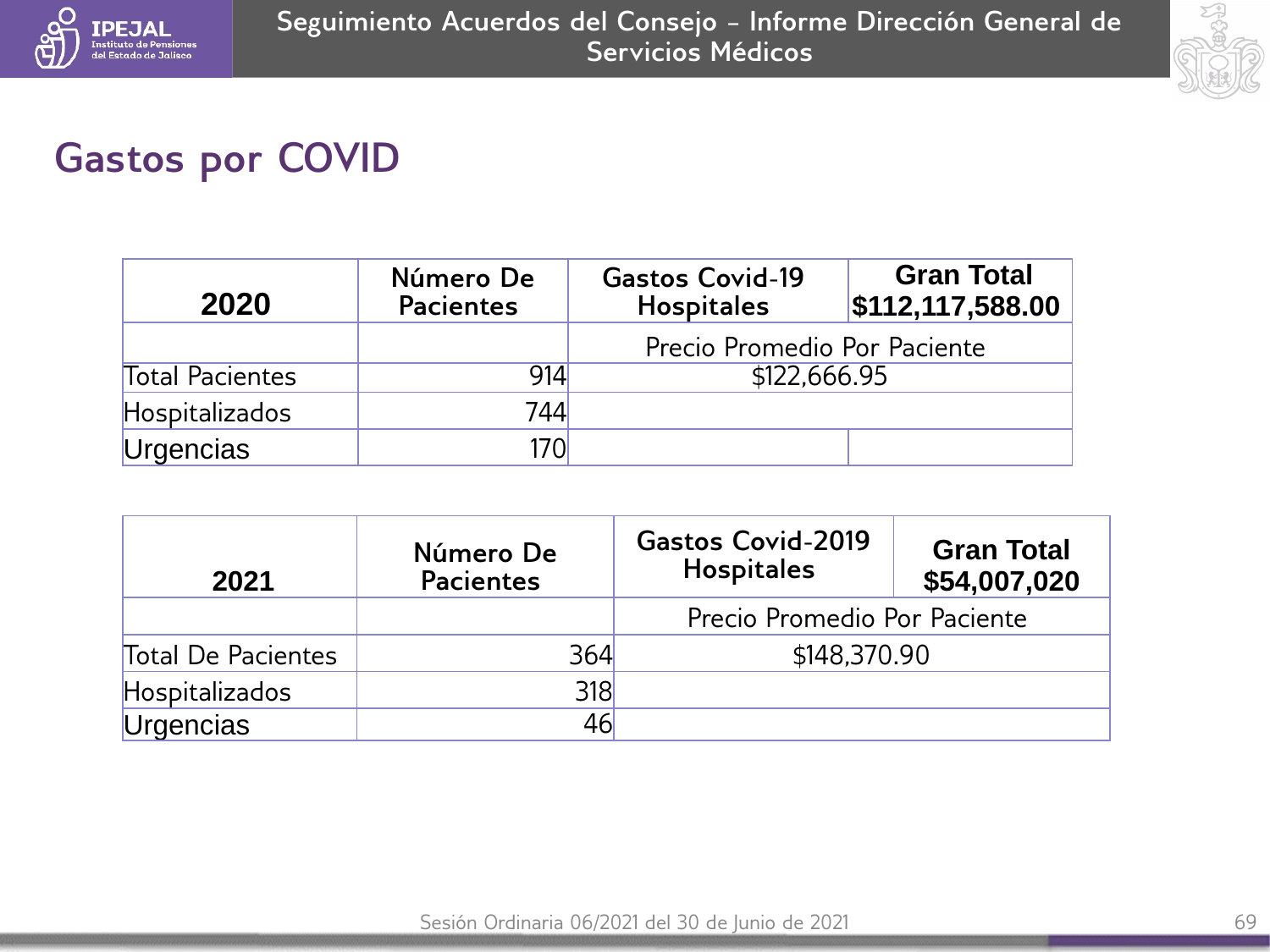

Seguimiento Acuerdos del Consejo – Informe Dirección General de Servicios Médicos
# Gastos por COVID
| 2020 | Número De Pacientes | Gastos Covid-19 Hospitales | Gran Total $112,117,588.00 |
| --- | --- | --- | --- |
|  |  | Precio Promedio Por Paciente |  |
| Total Pacientes | 914 | $122,666.95 |  |
| Hospitalizados | 744 |  |  |
| Urgencias | 170 |  |  |
| 2021 | Número De Pacientes | Gastos Covid-2019 Hospitales | Gran Total $54,007,020 |
| --- | --- | --- | --- |
|  |  | Precio Promedio Por Paciente |  |
| Total De Pacientes | 364 | $148,370.90 |  |
| Hospitalizados | 318 |  |  |
| Urgencias | 46 |  |  |
Sesión Ordinaria 06/2021 del 30 de Junio de 2021
69